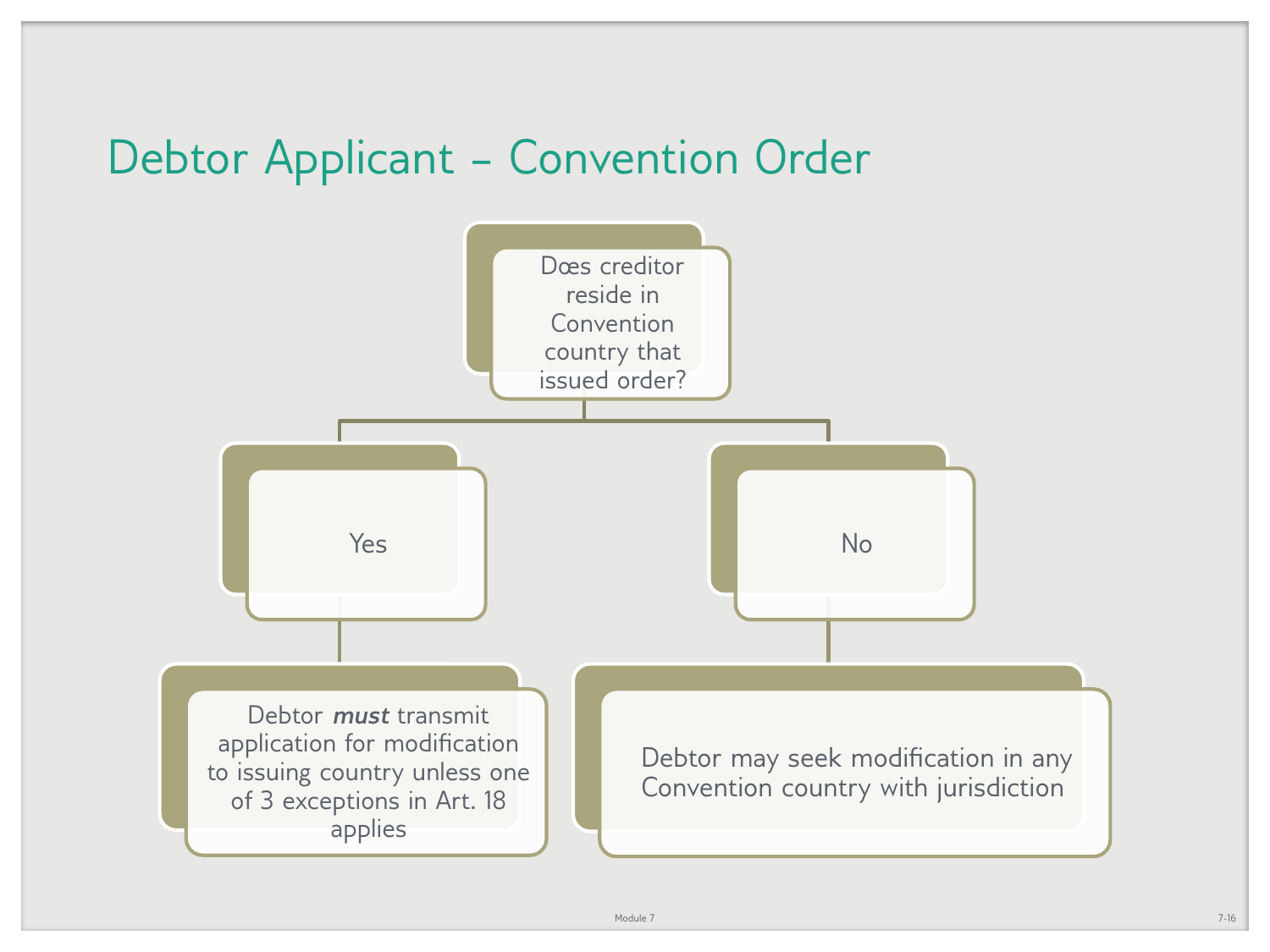

# Debtor Applicant – Convention Order
Does creditor reside in Convention country that issued order?
Yes
Debtor must transmit application for modification to issuing country unless one of 3 exceptions in Art. 18 applies
No
Debtor may seek modification in any Convention country with jurisdiction
Module 7
7-16